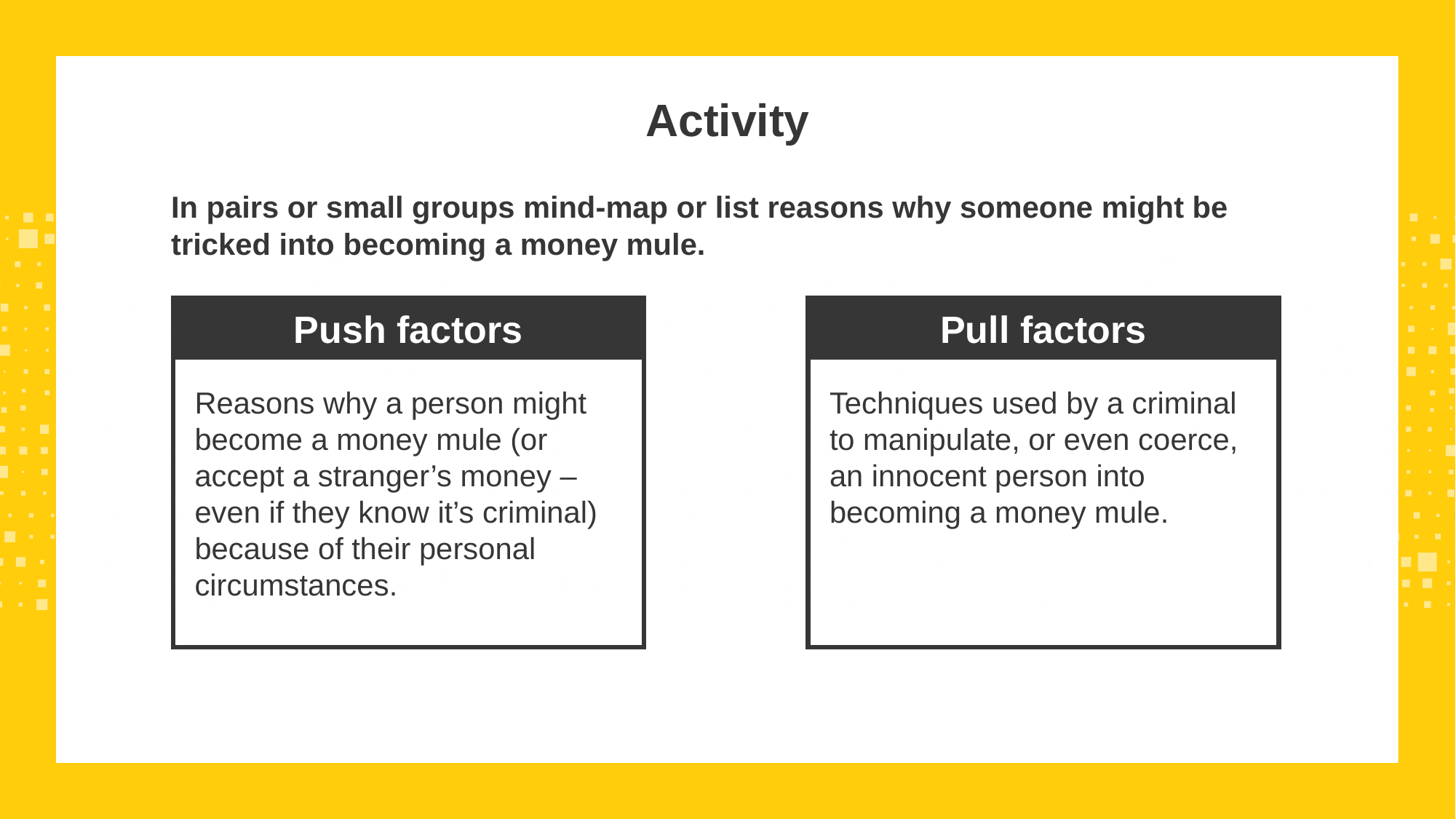

Activity
In pairs or small groups mind-map or list reasons why someone might be tricked into becoming a money mule.
Push factors
Pull factors
Reasons why a person might become a money mule (or accept a stranger’s money – even if they know it’s criminal) because of their personal circumstances.
Techniques used by a criminal to manipulate, or even coerce, an innocent person into becoming a money mule.